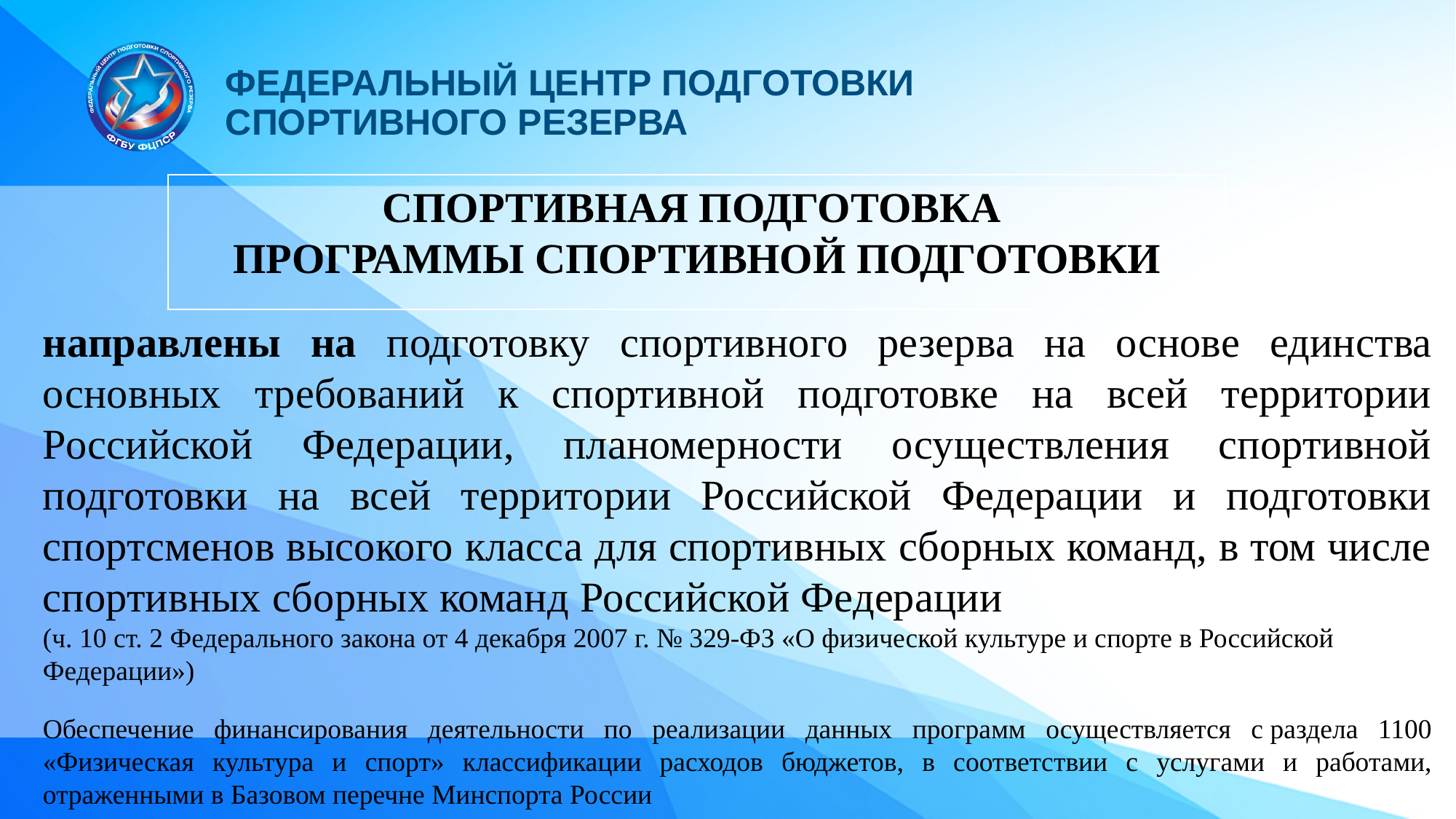

Спортивная подготовка
программы спортивной подготовки
направлены на подготовку спортивного резерва на основе единства основных требований к спортивной подготовке на всей территории Российской Федерации, планомерности осуществления спортивной подготовки на всей территории Российской Федерации и подготовки спортсменов высокого класса для спортивных сборных команд, в том числе спортивных сборных команд Российской Федерации
(ч. 10 ст. 2 Федерального закона от 4 декабря 2007 г. № 329-ФЗ «О физической культуре и спорте в Российской Федерации»)

Обеспечение финансирования деятельности по реализации данных программ осуществляется с раздела 1100 «Физическая культура и спорт» классификации расходов бюджетов, в соответствии с услугами и работами, отраженными в Базовом перечне Минспорта России